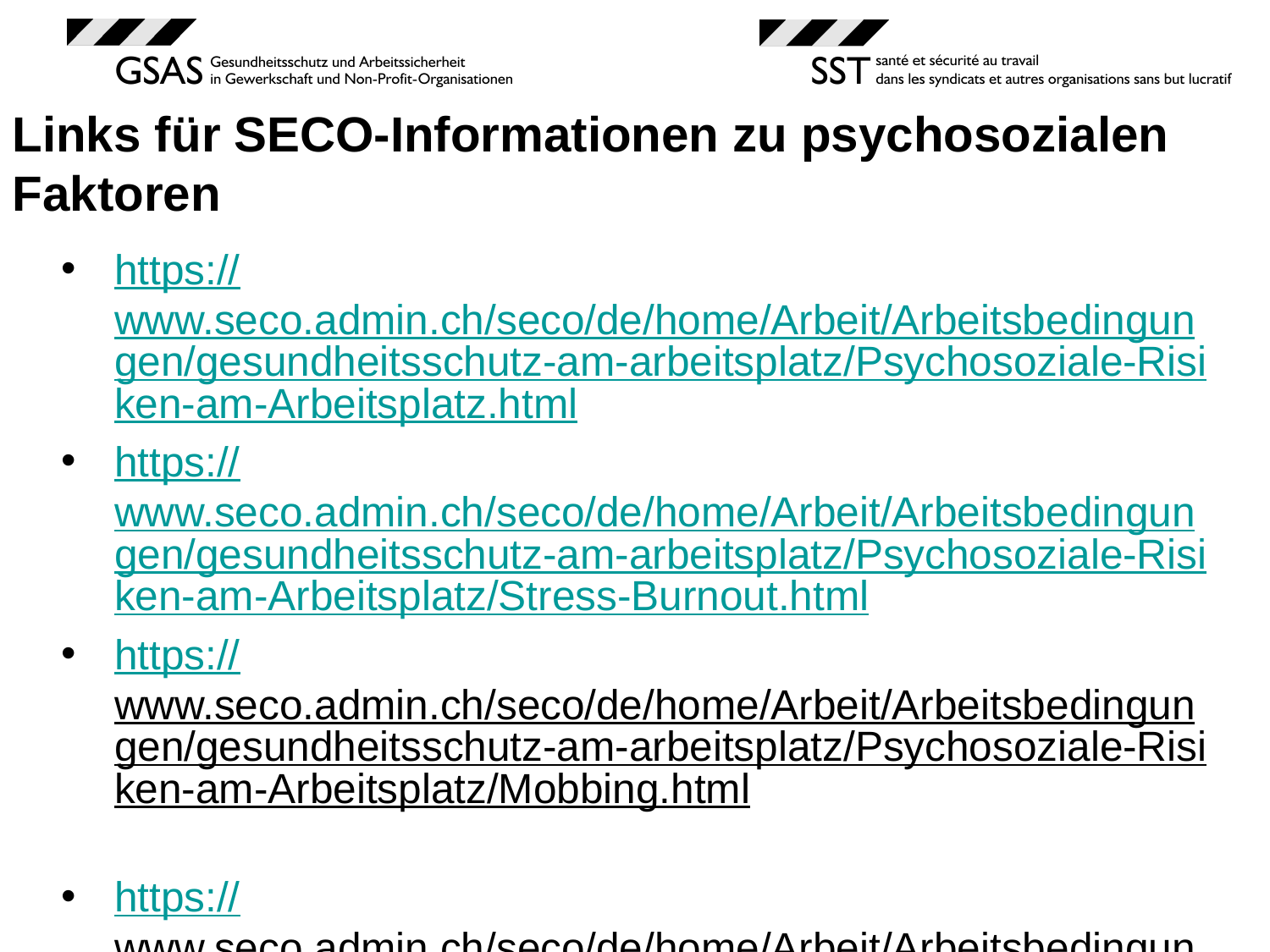

# Links für SECO-Informationen zu psychosozialen Faktoren
https://www.seco.admin.ch/seco/de/home/Arbeit/Arbeitsbedingungen/gesundheitsschutz-am-arbeitsplatz/Psychosoziale-Risiken-am-Arbeitsplatz.html
https://www.seco.admin.ch/seco/de/home/Arbeit/Arbeitsbedingungen/gesundheitsschutz-am-arbeitsplatz/Psychosoziale-Risiken-am-Arbeitsplatz/Stress-Burnout.html
https://www.seco.admin.ch/seco/de/home/Arbeit/Arbeitsbedingungen/gesundheitsschutz-am-arbeitsplatz/Psychosoziale-Risiken-am-Arbeitsplatz/Mobbing.html
https://www.seco.admin.ch/seco/de/home/Arbeit/Arbeitsbedingungen/gesundheitsschutz-am-arbeitsplatz/Psychosoziale-Risiken-am-Arbeitsplatz/Sexuelle-Belaestigung.html
https://www.seco.admin.ch/seco/de/home/Arbeit/Arbeitsbedingungen/gesundheitsschutz-am-arbeitsplatz/Psychosoziale-Risiken-am-Arbeitsplatz/Ueberwachung.html